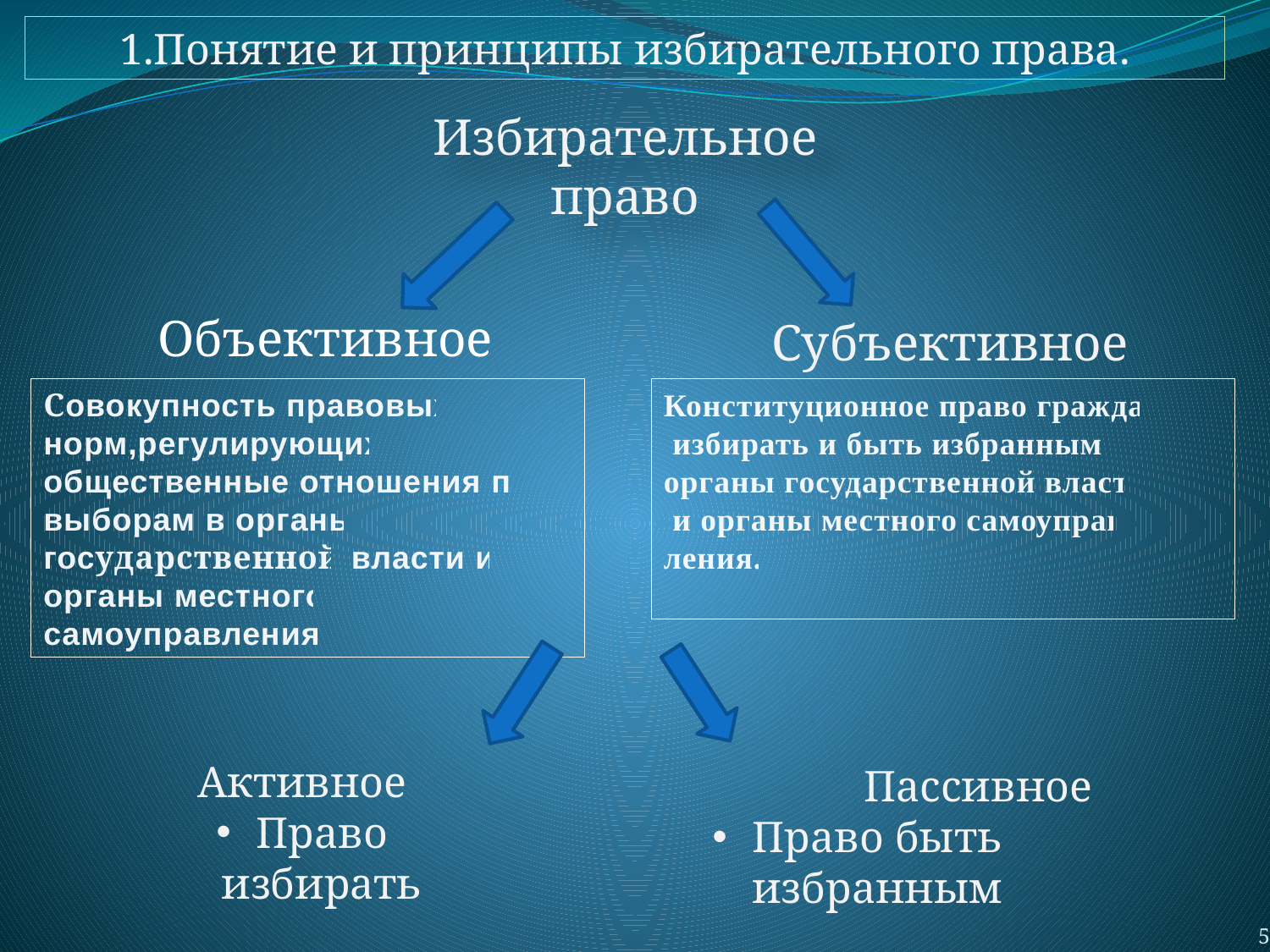

1.Понятие и принципы избирательного права.
Избирательное право

Объективное

Субъективное
Совокупность правовых норм,регулирующих общественные отношения по выборам в органы государственной власти и органы местного самоуправления.
Конституционное право граждан
 избирать и быть избранным в
органы государственной власти
 и органы местного самоуправ-
ления.

Активное
Право избирать

Пассивное
Право быть избранным

5